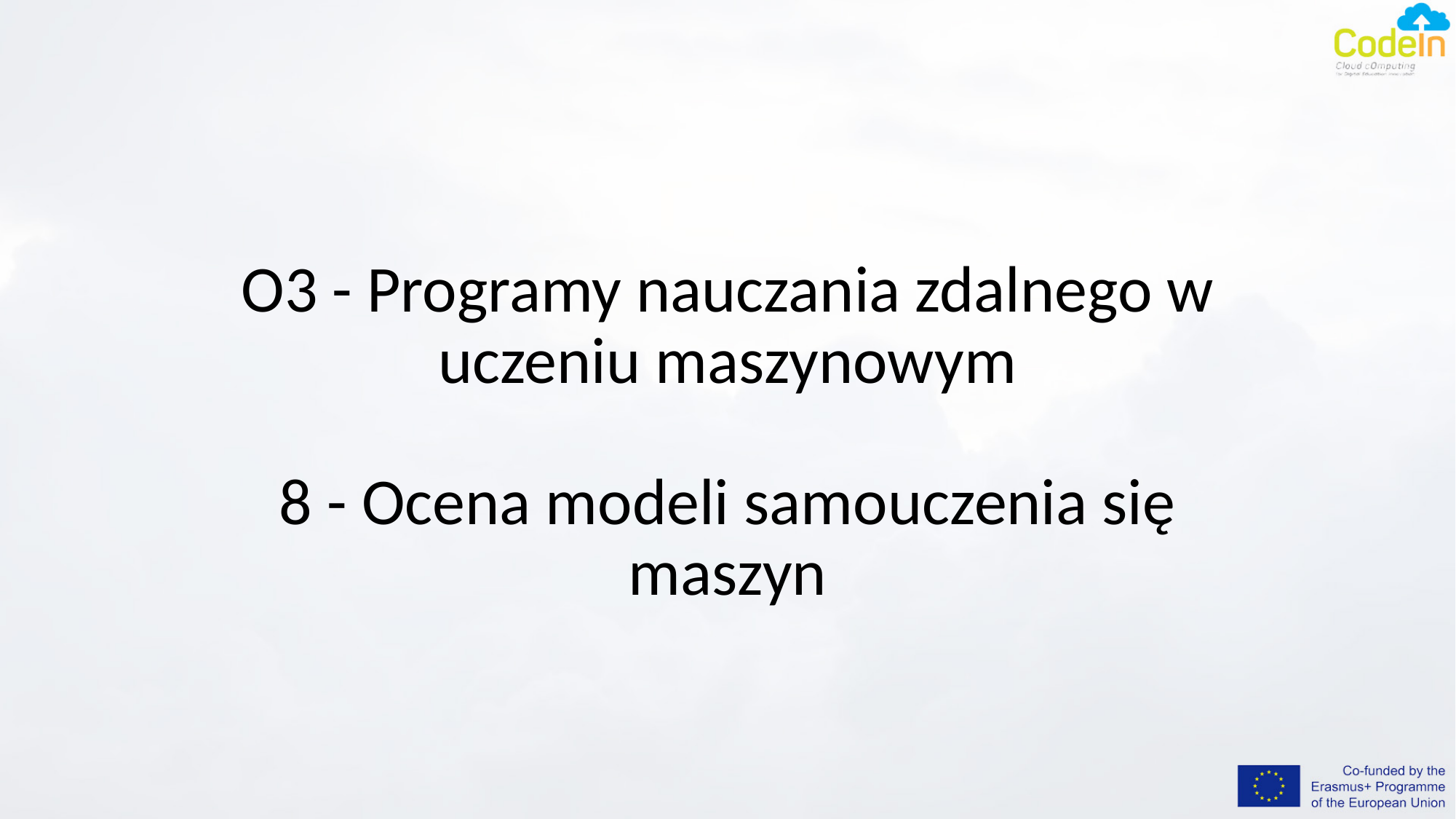

# O3 - Programy nauczania zdalnego w uczeniu maszynowym 8 - Ocena modeli samouczenia się maszyn